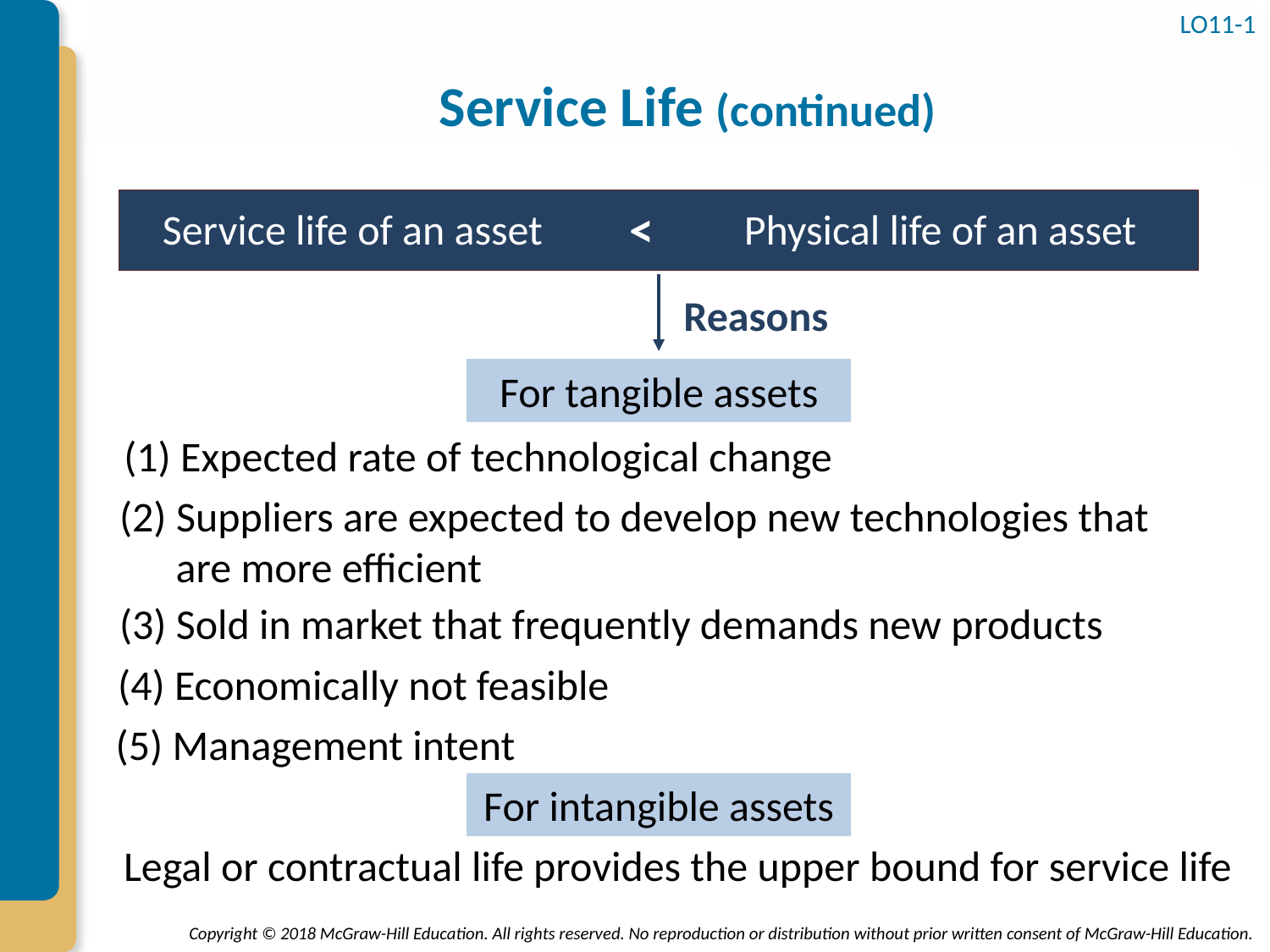

# Service Life (continued)
LO11-1

<
Service life of an asset
Physical life of an asset
Reasons
For tangible assets
(1) Expected rate of technological change
(2) Suppliers are expected to develop new technologies that are more efficient
(3) Sold in market that frequently demands new products
(4) Economically not feasible
(5) Management intent
For intangible assets
Legal or contractual life provides the upper bound for service life